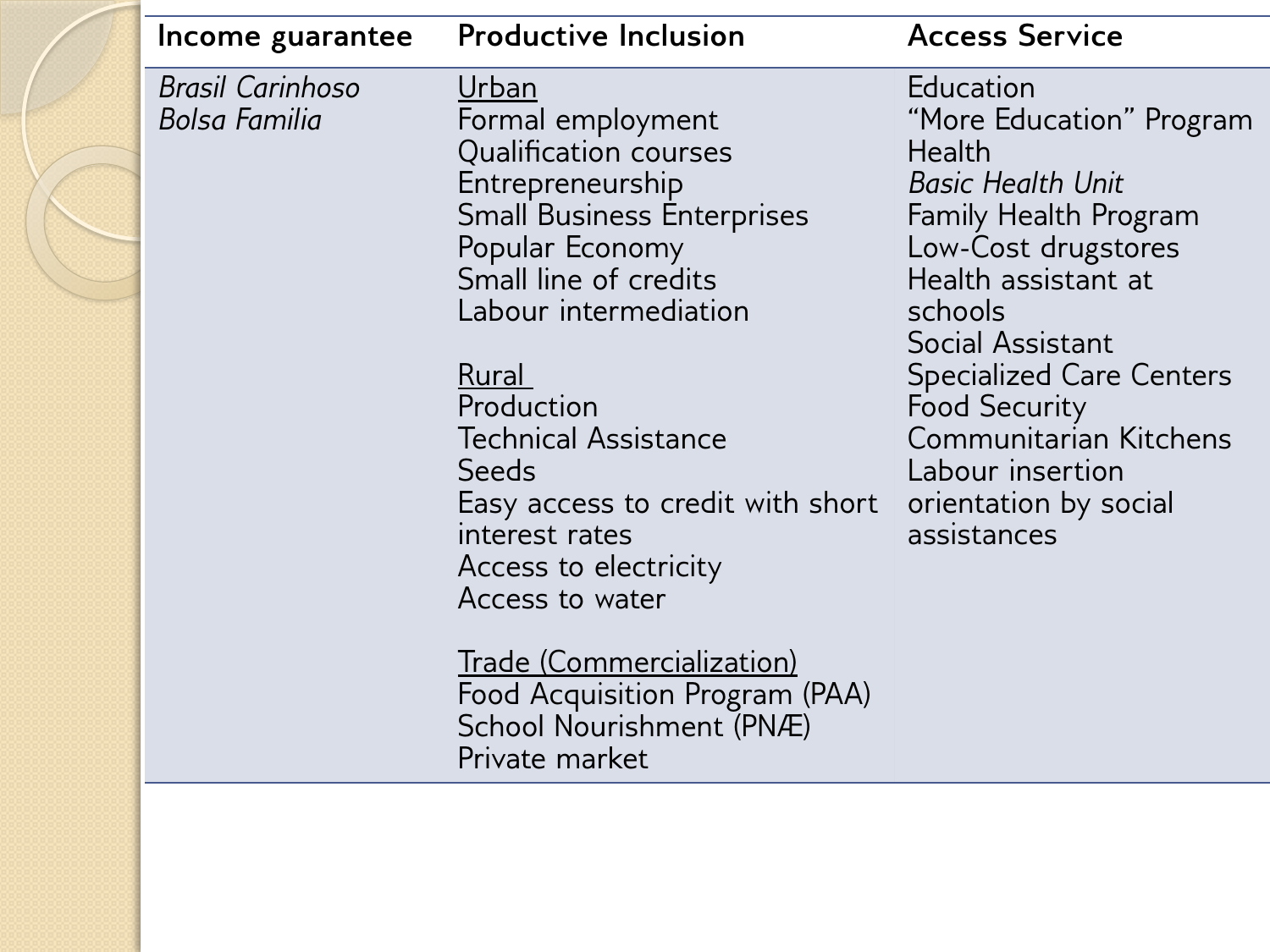

| Income guarantee | Productive Inclusion | Access Service |
| --- | --- | --- |
| Brasil Carinhoso Bolsa Familia | Urban Formal employment Qualification courses Entrepreneurship Small Business Enterprises Popular Economy Small line of credits Labour intermediation Rural Production Technical Assistance Seeds Easy access to credit with short interest rates Access to electricity Access to water Trade (Commercialization) Food Acquisition Program (PAA) School Nourishment (PNAE) Private market | Education “More Education” Program Health Basic Health Unit Family Health Program Low-Cost drugstores Health assistant at schools Social Assistant Specialized Care Centers Food Security Communitarian Kitchens Labour insertion orientation by social assistances |